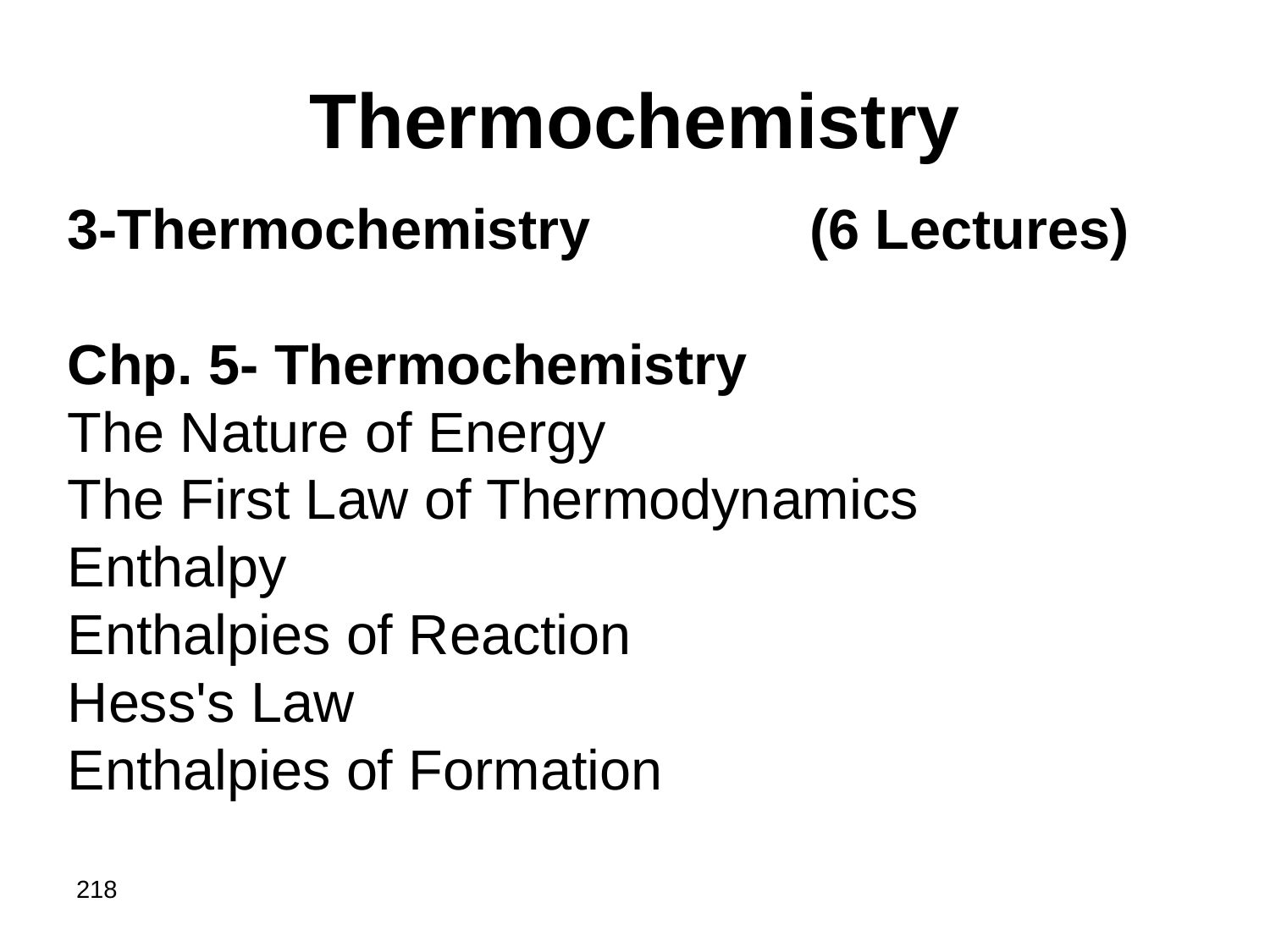

# Thermochemistry
3-Thermochemistry              (6 Lectures)

Chp. 5- Thermochemistry
The Nature of Energy
The First Law of Thermodynamics
Enthalpy
Enthalpies of Reaction
Hess's Law
Enthalpies of Formation

218